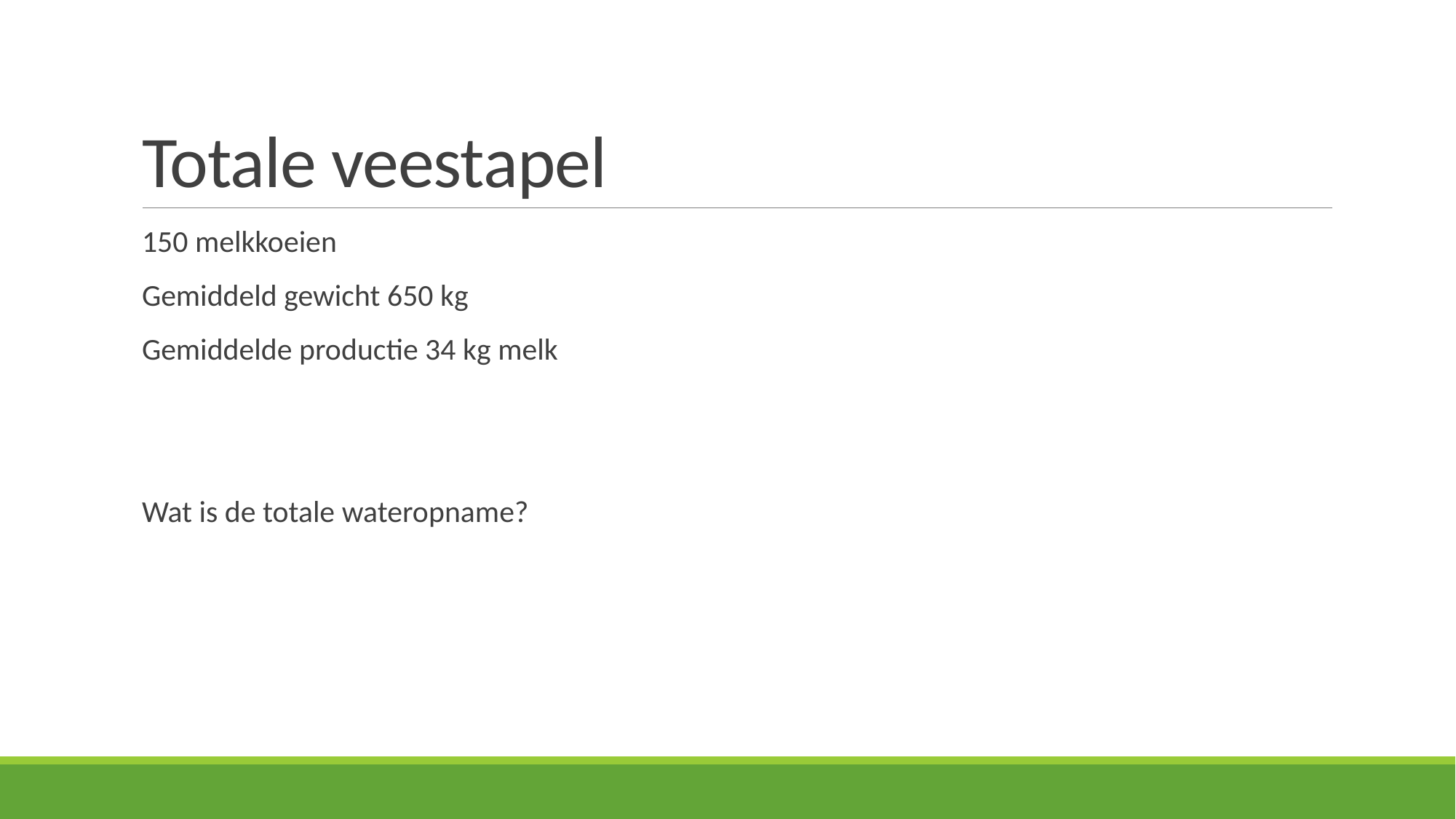

# Totale veestapel
150 melkkoeien
Gemiddeld gewicht 650 kg
Gemiddelde productie 34 kg melk

Wat is de totale wateropname?